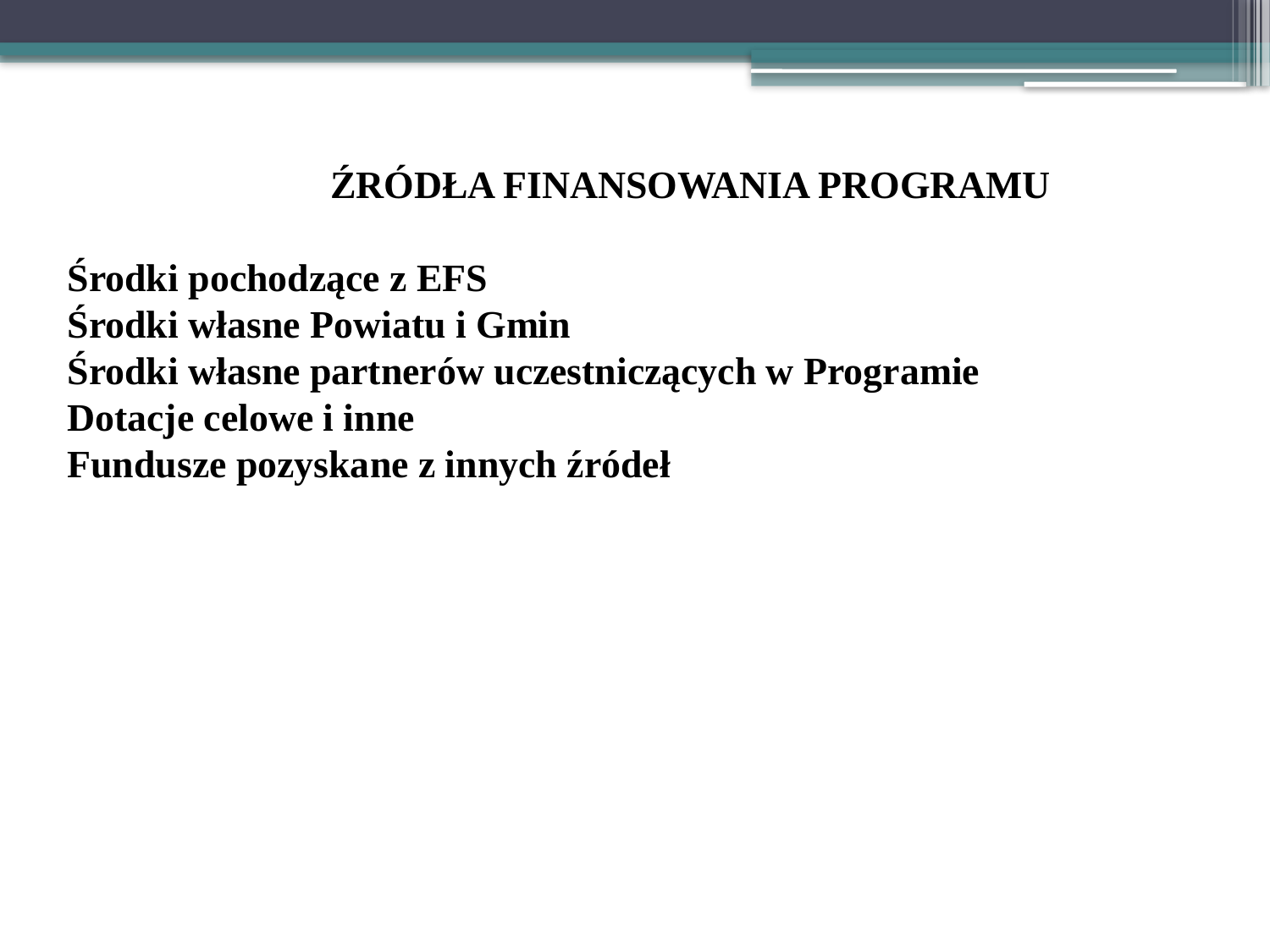

# ŹRÓDŁA FINANSOWANIA PROGRAMU Środki pochodzące z EFS Środki własne Powiatu i Gmin Środki własne partnerów uczestniczących w Programie Dotacje celowe i inne Fundusze pozyskane z innych źródeł